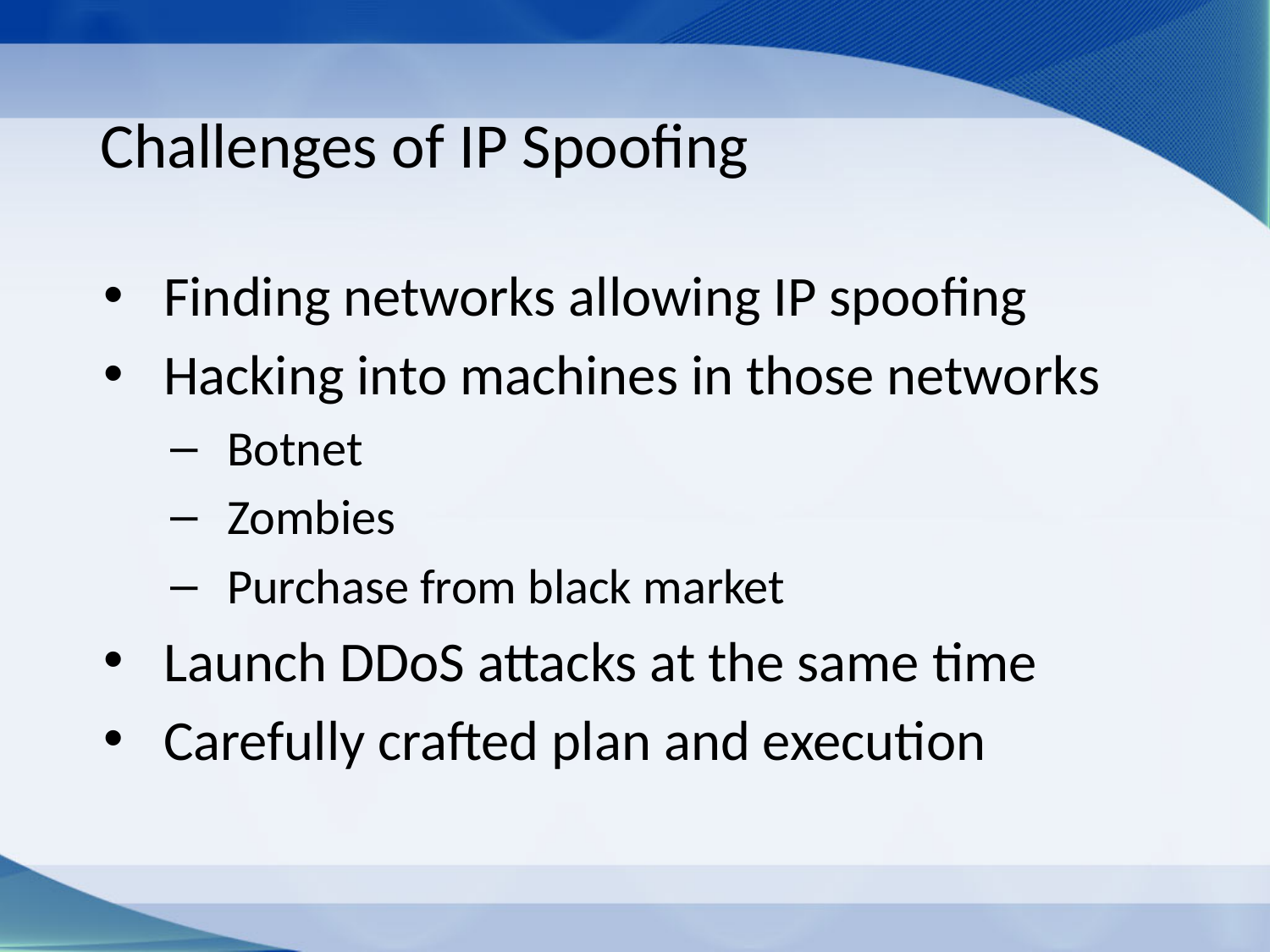

# Challenges of IP Spoofing
Finding networks allowing IP spoofing
Hacking into machines in those networks
Botnet
Zombies
Purchase from black market
Launch DDoS attacks at the same time
Carefully crafted plan and execution